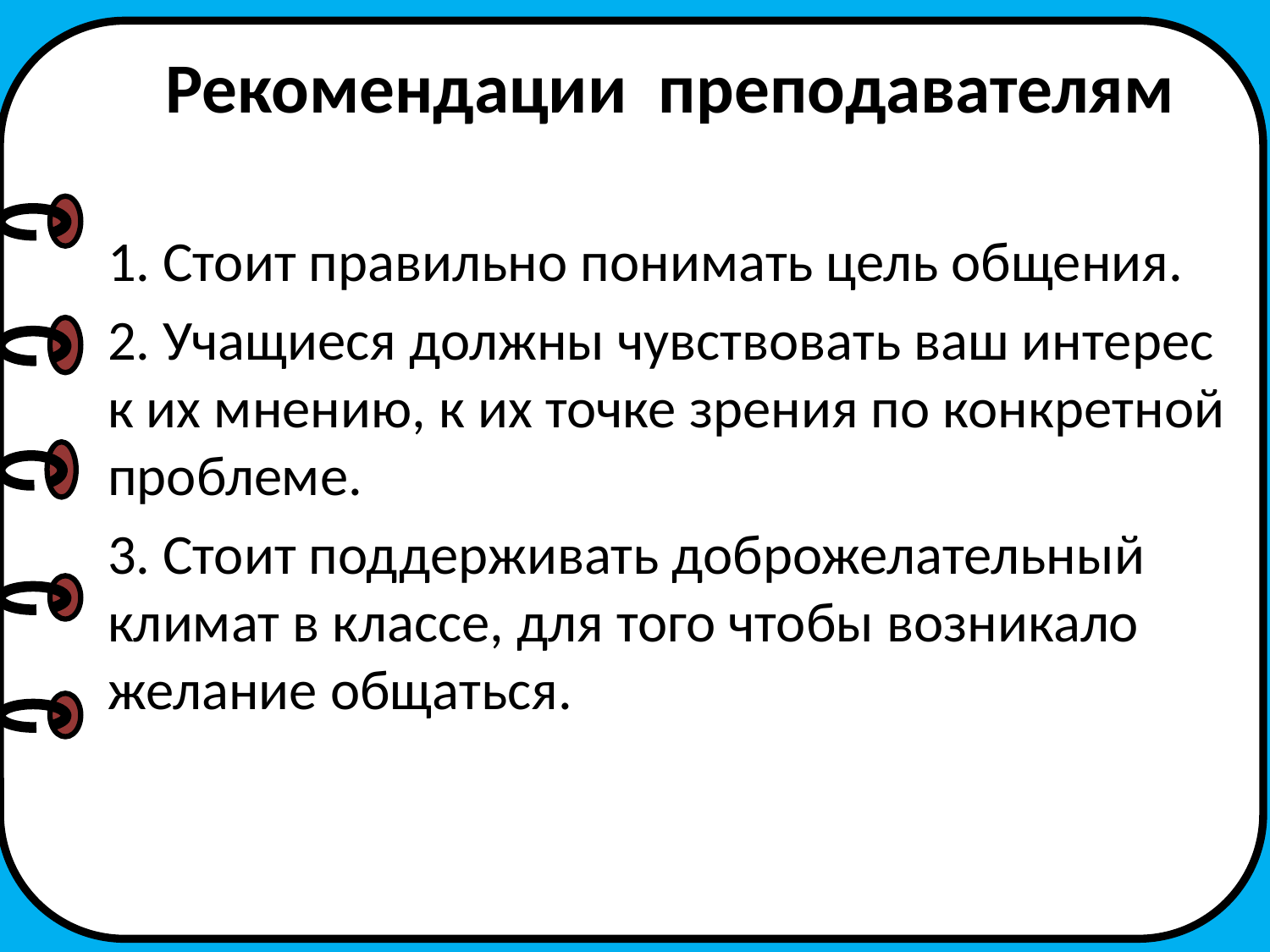

Рекомендации  преподавателям

1. Стоит правильно понимать цель общения.
2. Учащиеся должны чувствовать ваш интерес к их мнению, к их точке зрения по конкретной проблеме.
3. Стоит поддерживать доброжелательный климат в классе, для того чтобы возникало желание общаться.